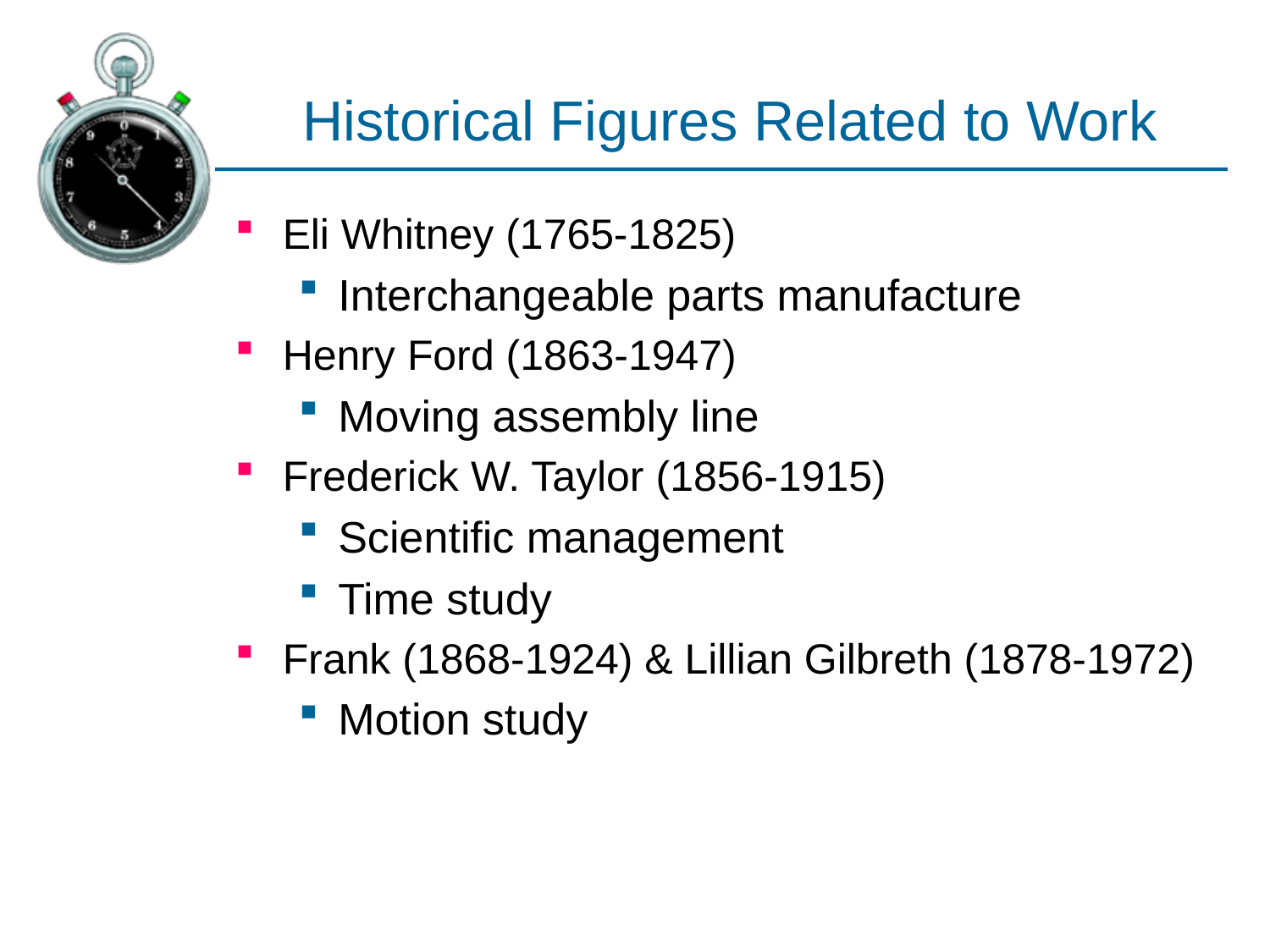

# Historical Figures Related to Work
Eli Whitney (1765-1825)
Interchangeable parts manufacture
Henry Ford (1863-1947)
Moving assembly line
Frederick W. Taylor (1856-1915)
Scientific management
Time study
Frank (1868-1924) & Lillian Gilbreth (1878-1972)
Motion study